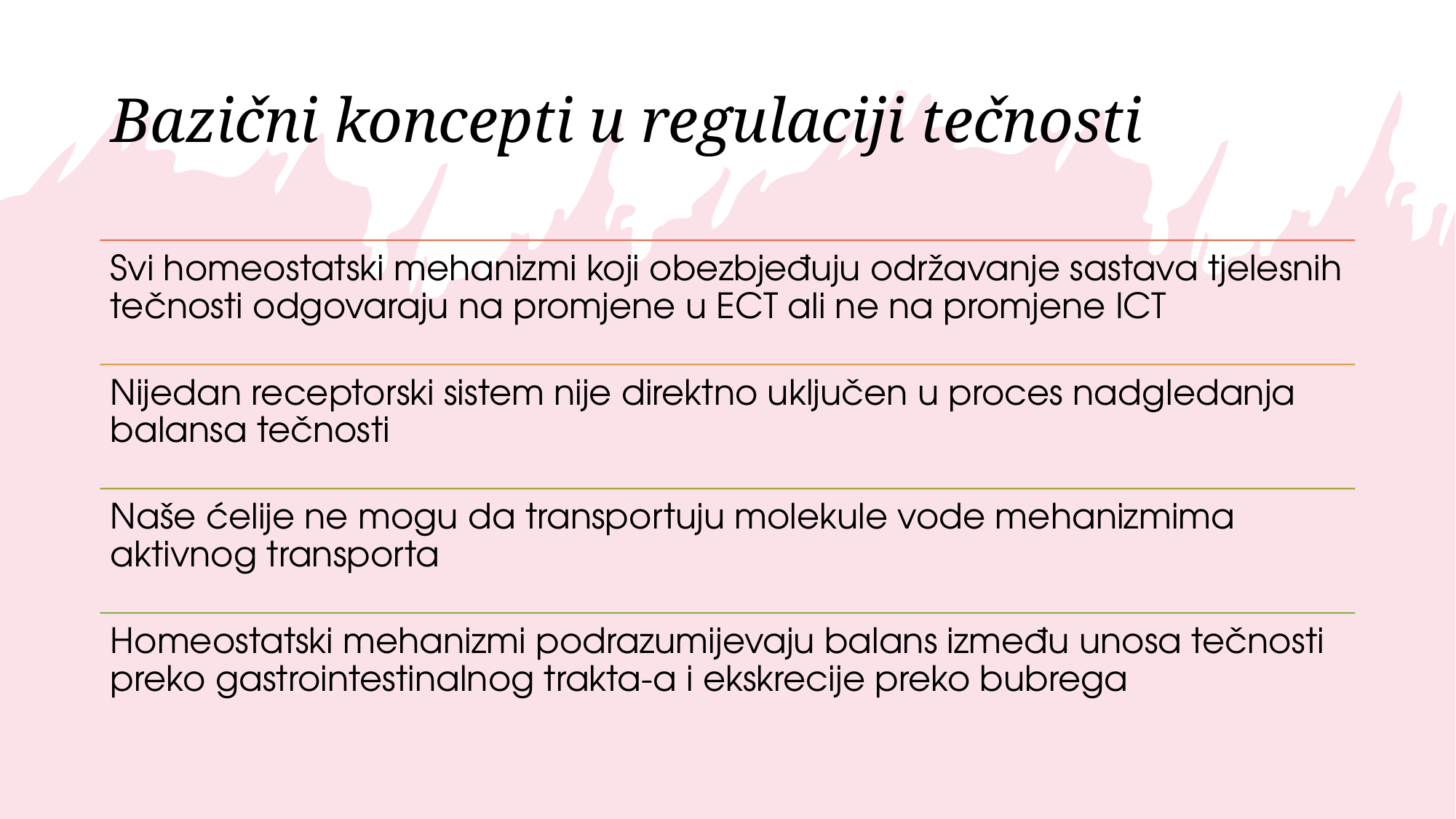

# Bazični koncepti u regulaciji tečnosti

Svi homeostatski mehanizmi koji obezbjeđuju održavanje sastava tjelesnih tečnosti odgovaraju na promjene u ECT ali ne na promjene ICT
Nijedan receptorski sistem nije direktno uključen u proces nadgledanja balansa tečnosti
Naše ćelije ne mogu da transportuju molekule vode mehanizmima aktivnog transporta
Homeostatski mehanizmi podrazumijevaju balans između unosa tečnosti preko gastrointestinalnog trakta-a i ekskrecije preko bubrega